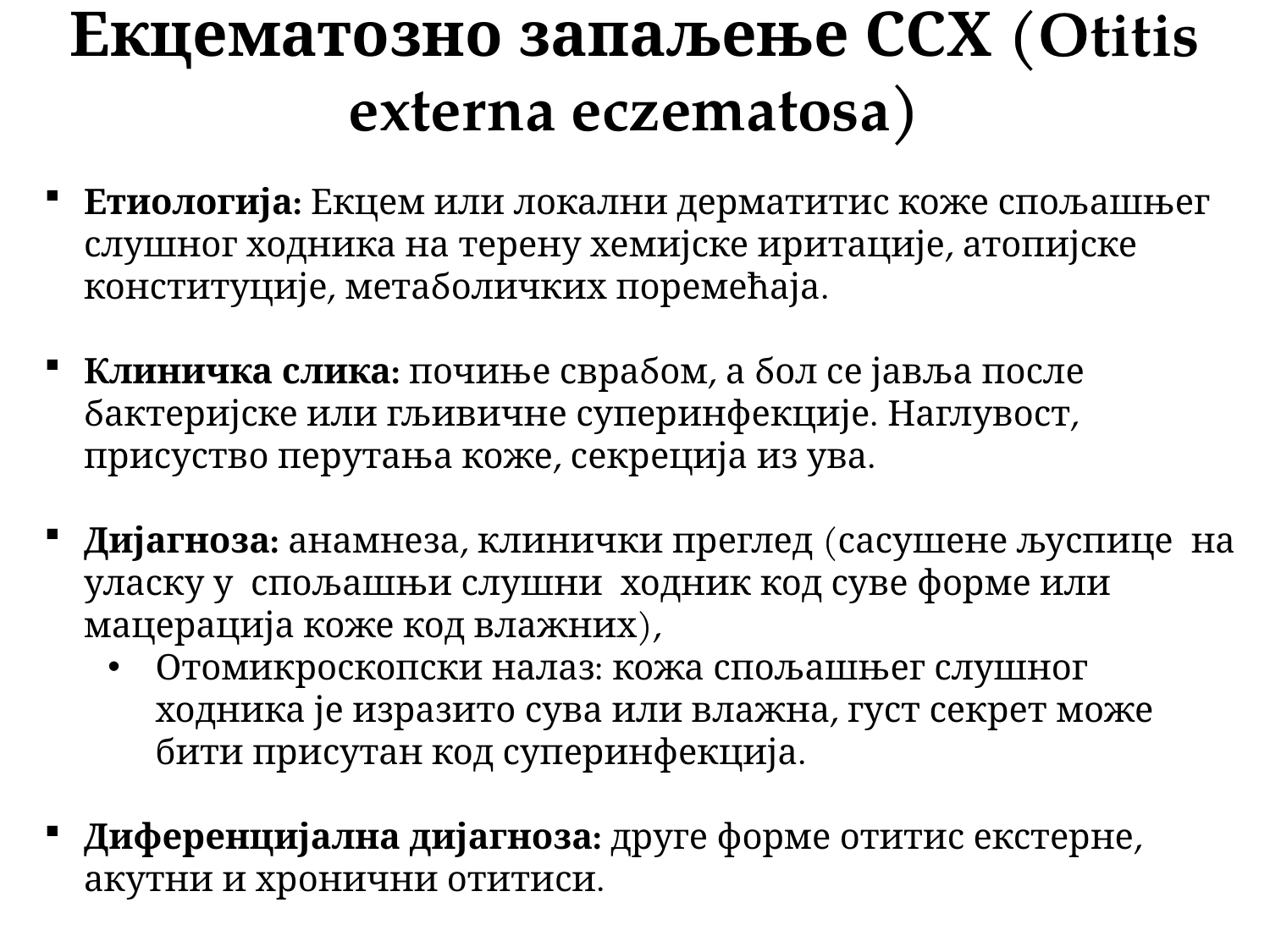

Екцематозно запаљење ССХ (Otitis externa eczematosa)

Етиологија: Екцем или локални дерматитис коже спољашњег слушног ходника на терену хемијске иритације, атопијске конституције, метаболичких поремећаја.

Клиничка слика: почиње сврабом, а бол се јавља после бактеријске или гљивичне суперинфекције. Наглувост, присуство перутања коже, секреција из ува.

Дијагноза: анамнеза, клинички преглед (сасушене љуспице  на уласку у  спољашњи слушни  ходник код суве форме или мацерација коже код влажних),
Отомикроскопски налаз: кожа спољашњег слушног ходника је изразито сува или влажна, густ секрет може бити присутан код суперинфекција.

Диференцијална дијагноза: друге форме отитис екстерне, акутни и хронични отитиси.